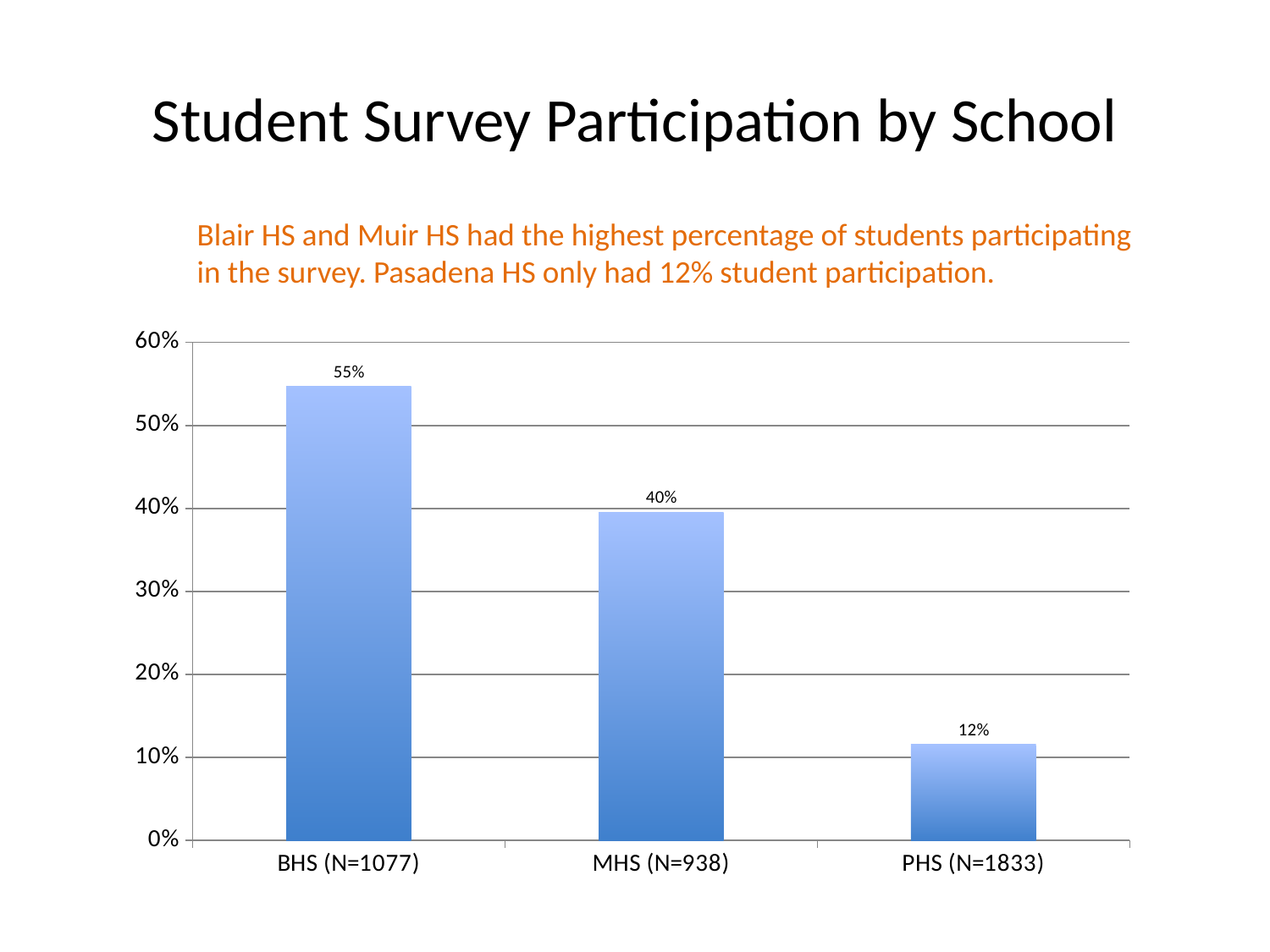

# Student Survey Participation by School
Blair HS and Muir HS had the highest percentage of students participating in the survey. Pasadena HS only had 12% student participation.

### Chart

| Category | Survey Participation by School |
|---|---|
| BHS (N=1077) | 0.546889507892293 |
| MHS (N=938) | 0.395522388059701 |
| PHS (N=1833) | 0.115657392253137 |